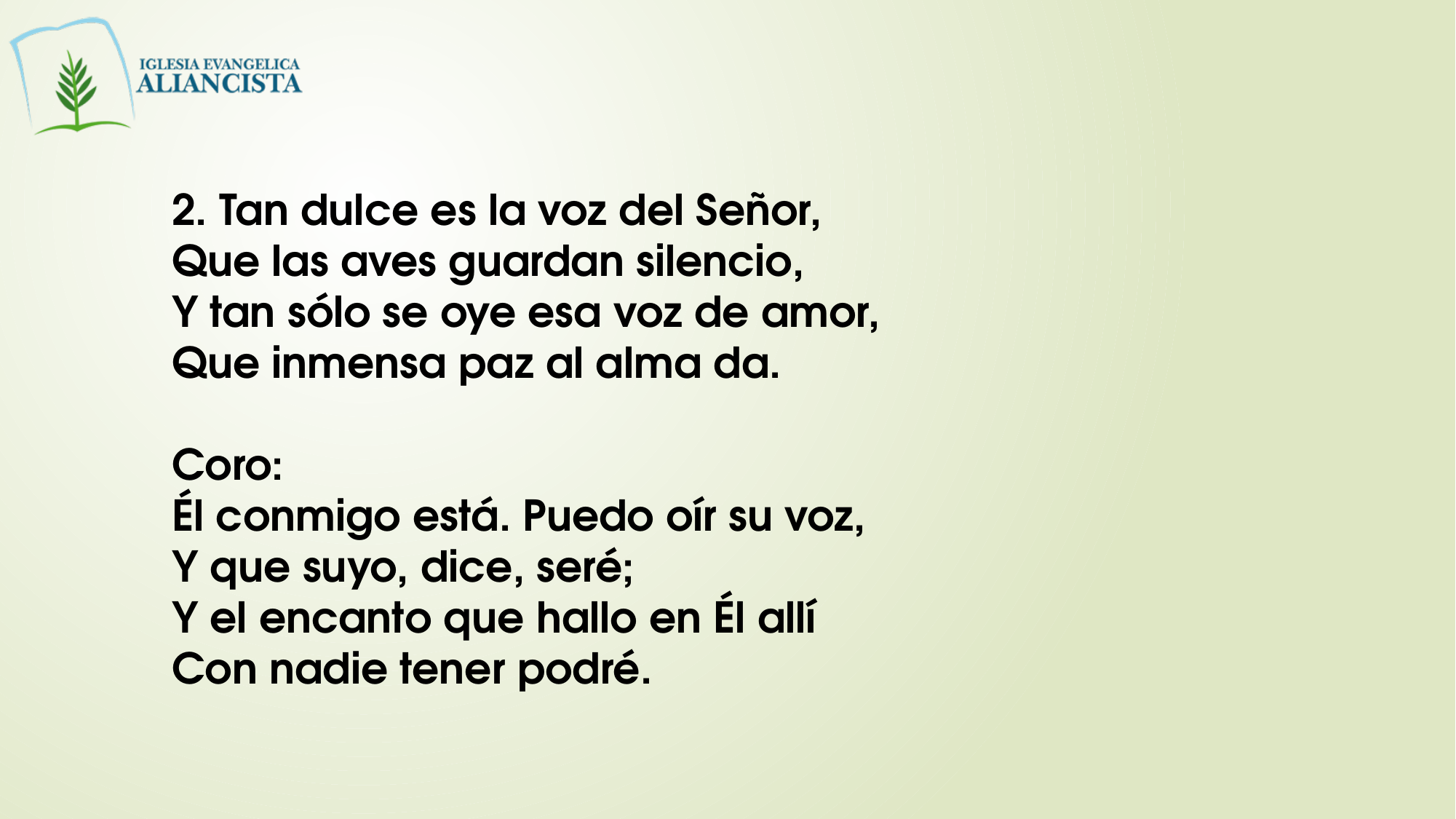

2. Tan dulce es la voz del Señor,
Que las aves guardan silencio,
Y tan sólo se oye esa voz de amor,
Que inmensa paz al alma da.

Coro:
Él conmigo está. Puedo oír su voz,
Y que suyo, dice, seré;
Y el encanto que hallo en Él allí
Con nadie tener podré.